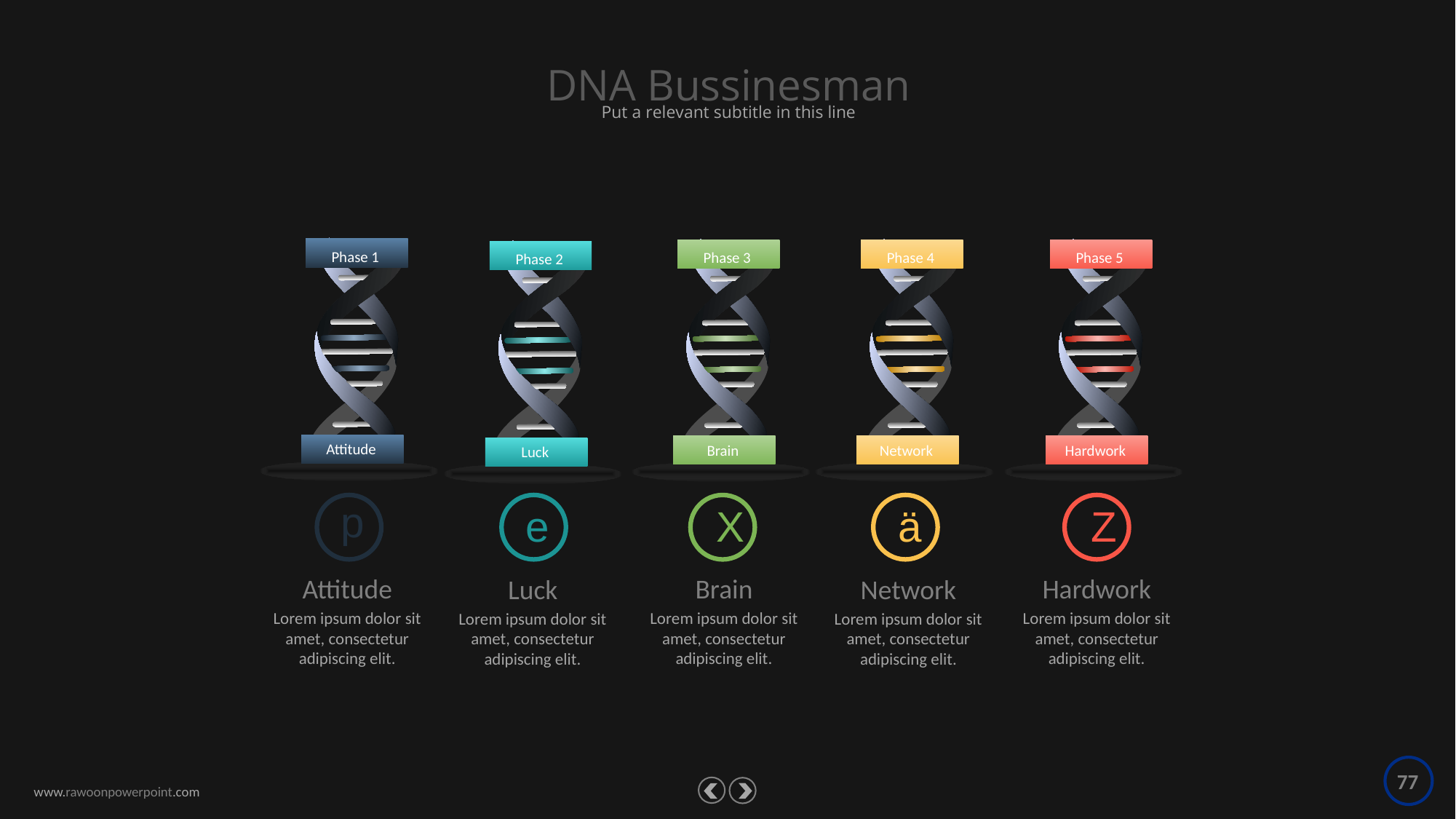

DNA Bussinesman
Put a relevant subtitle in this line

Phase 1
Attitude

Phase 4
Network

Phase 3
Brain

Phase 5
Hardwork

Phase 2
Luck

p
Z
X
ä
e

Hardwork
Lorem ipsum dolor sit amet, consectetur adipiscing elit.
Attitude
Lorem ipsum dolor sit amet, consectetur adipiscing elit.
Brain
Lorem ipsum dolor sit amet, consectetur adipiscing elit.
Network
Lorem ipsum dolor sit amet, consectetur adipiscing elit.
Luck
Lorem ipsum dolor sit amet, consectetur adipiscing elit.
77